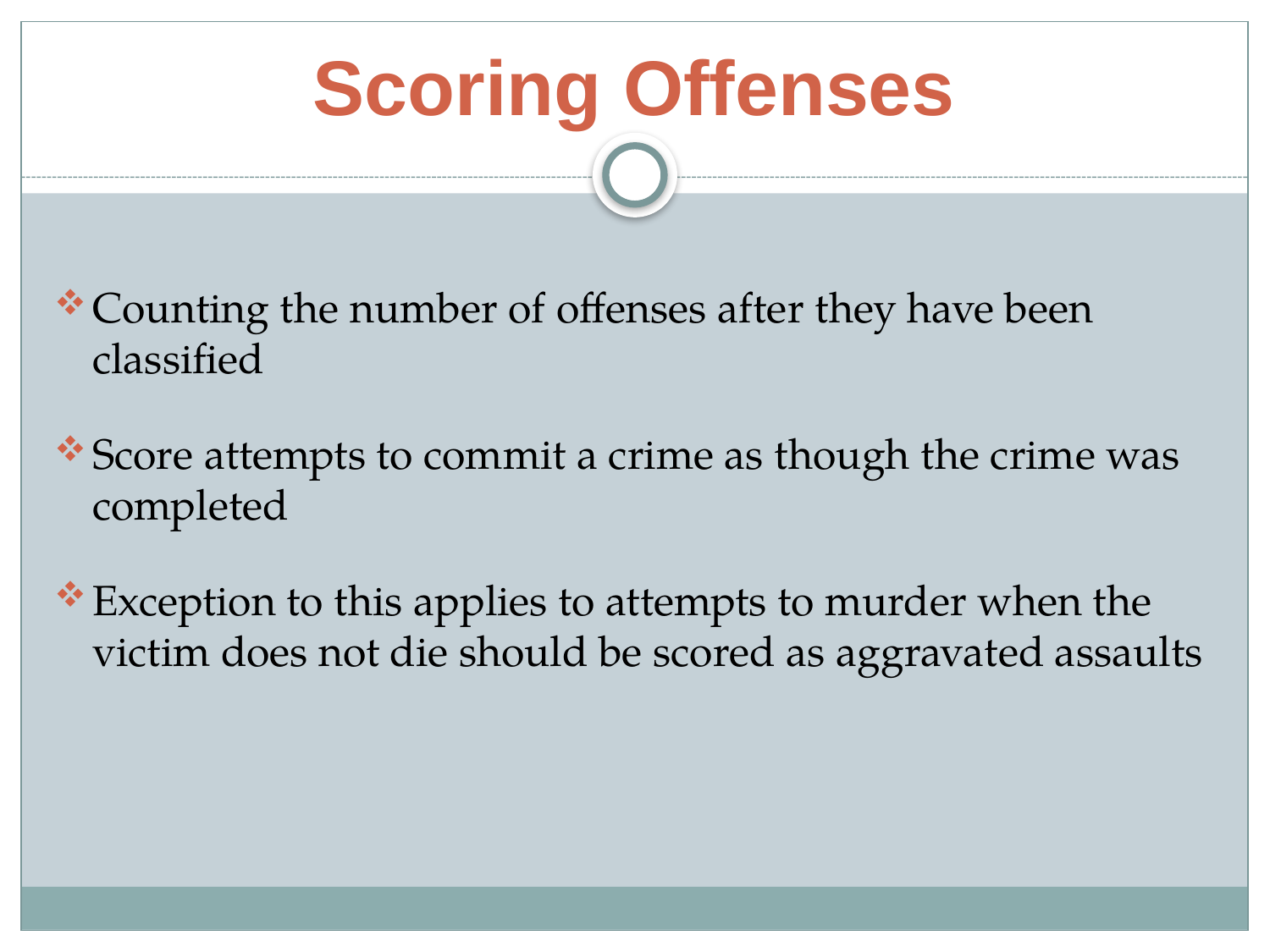

# Scoring Offenses

Counting the number of offenses after they have been classified

Score attempts to commit a crime as though the crime was completed

Exception to this applies to attempts to murder when the victim does not die should be scored as aggravated assaults